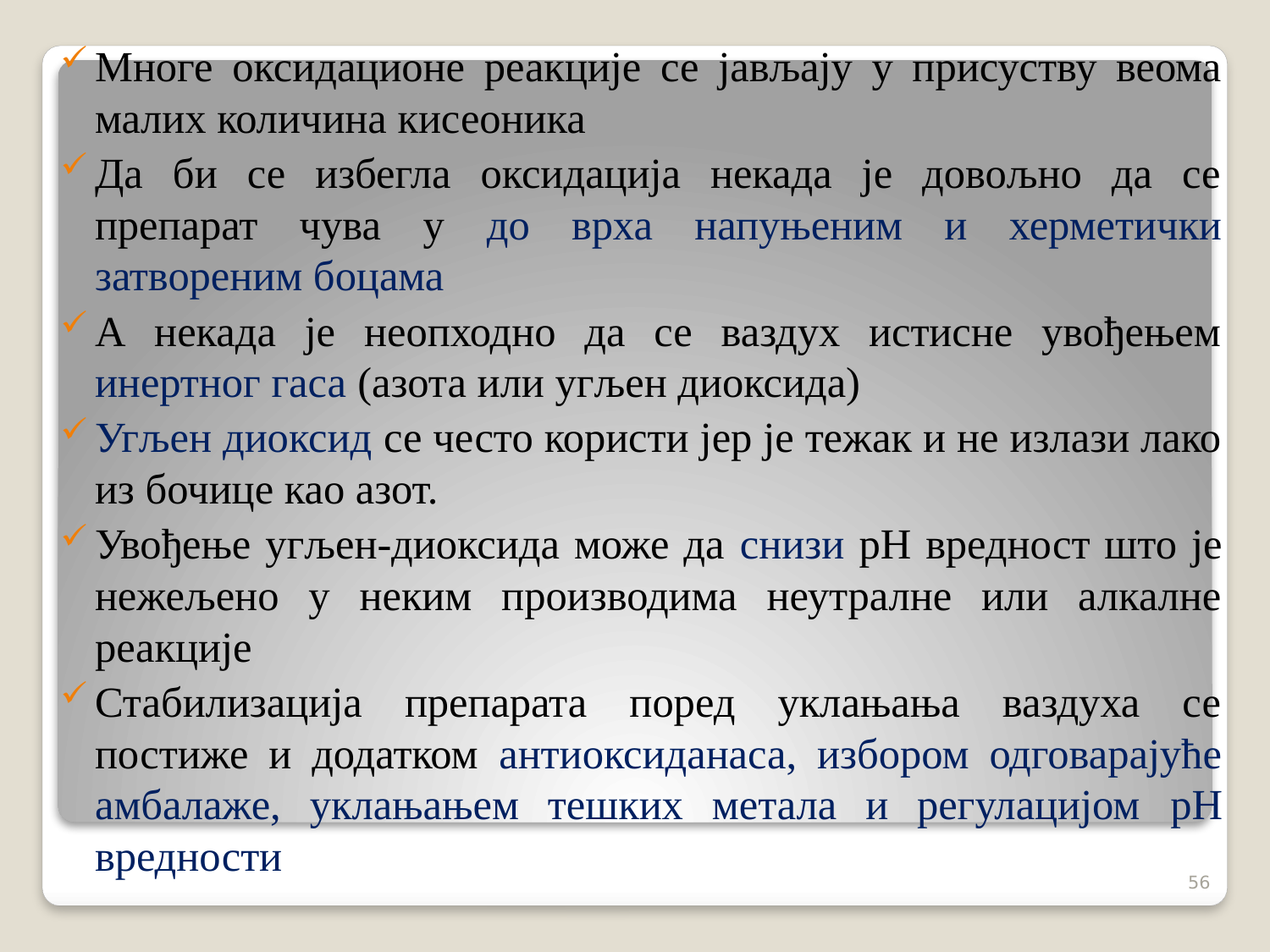

Многе оксидационе реакције се јављају у присуству веома малих количина кисеоника
Да би се избегла оксидација некада је довољно да се препарат чува у до врха напуњеним и херметички затвореним боцама
А некада је неопходно да се ваздух истисне увођењем инертног гаса (азота или угљен диоксида)
Угљен диоксид се често користи јер је тежак и не излази лако из бочице као азот.
Увођење угљен-диоксида може да снизи pH вредност што је нежељено у неким производима неутралне или алкалне реакције
Стабилизација препарата поред уклањања ваздуха се постиже и додатком антиоксиданаса, избором одговарајуће амбалаже, уклањањем тешких метала и регулацијом pH вредности
56